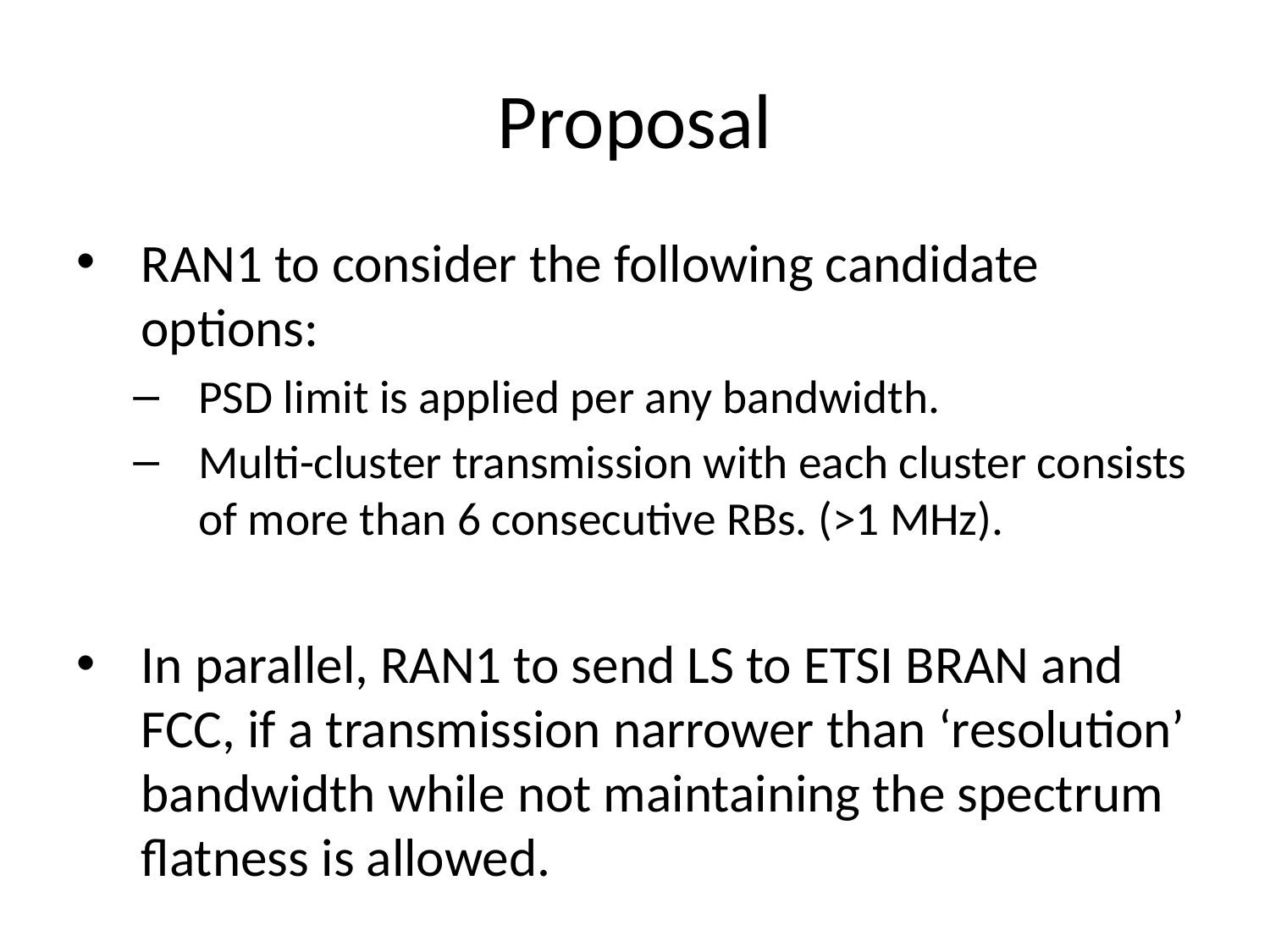

# Proposal
RAN1 to consider the following candidate options:
PSD limit is applied per any bandwidth.
Multi-cluster transmission with each cluster consists of more than 6 consecutive RBs. (>1 MHz).

In parallel, RAN1 to send LS to ETSI BRAN and FCC, if a transmission narrower than ‘resolution’ bandwidth while not maintaining the spectrum flatness is allowed.